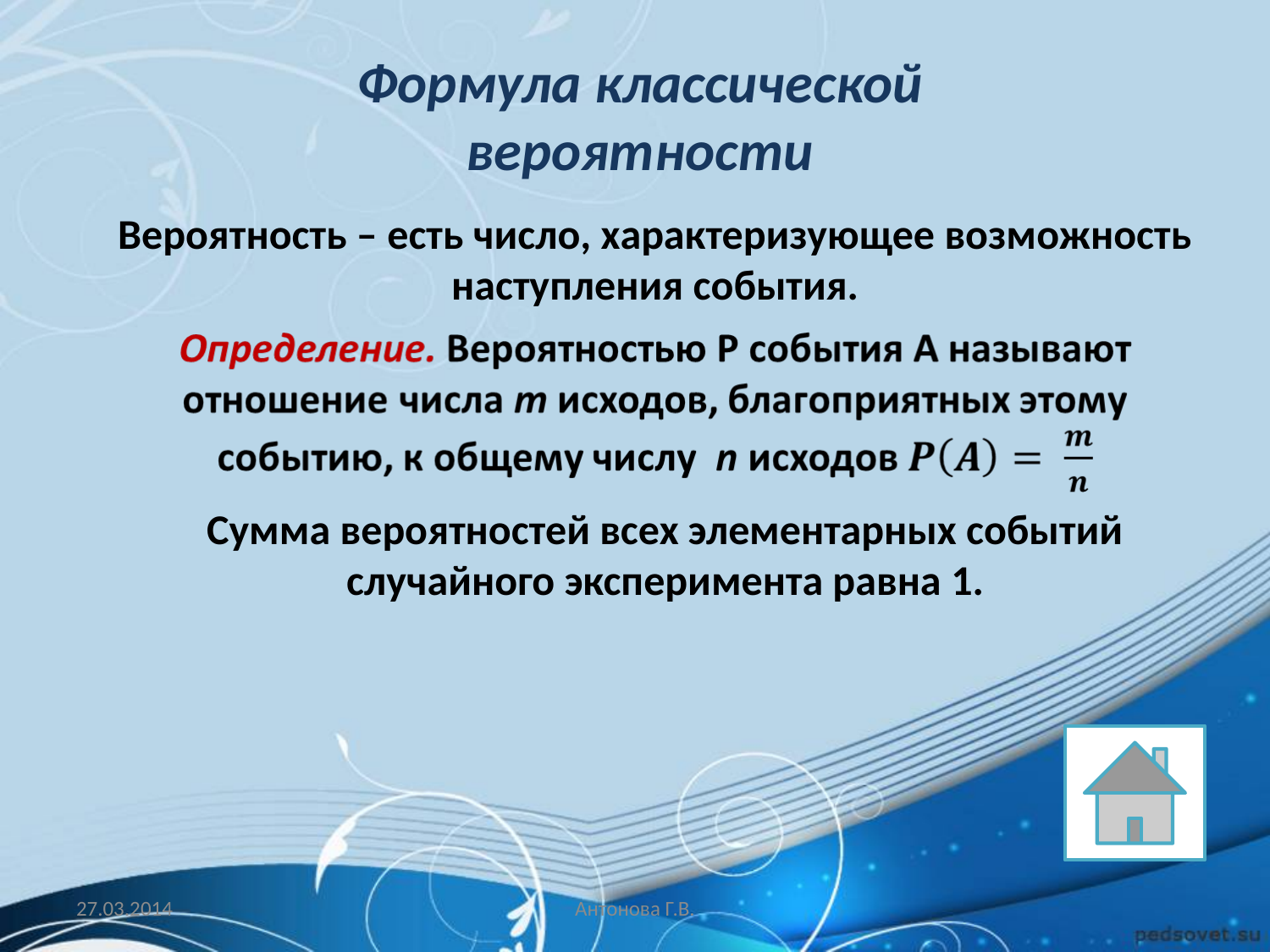

Формула классической вероятности

Вероятность – есть число, характеризующее возможность наступления события.

Сумма вероятностей всех элементарных событий случайного эксперимента равна 1.

27.03.2014
Антонова Г.В.